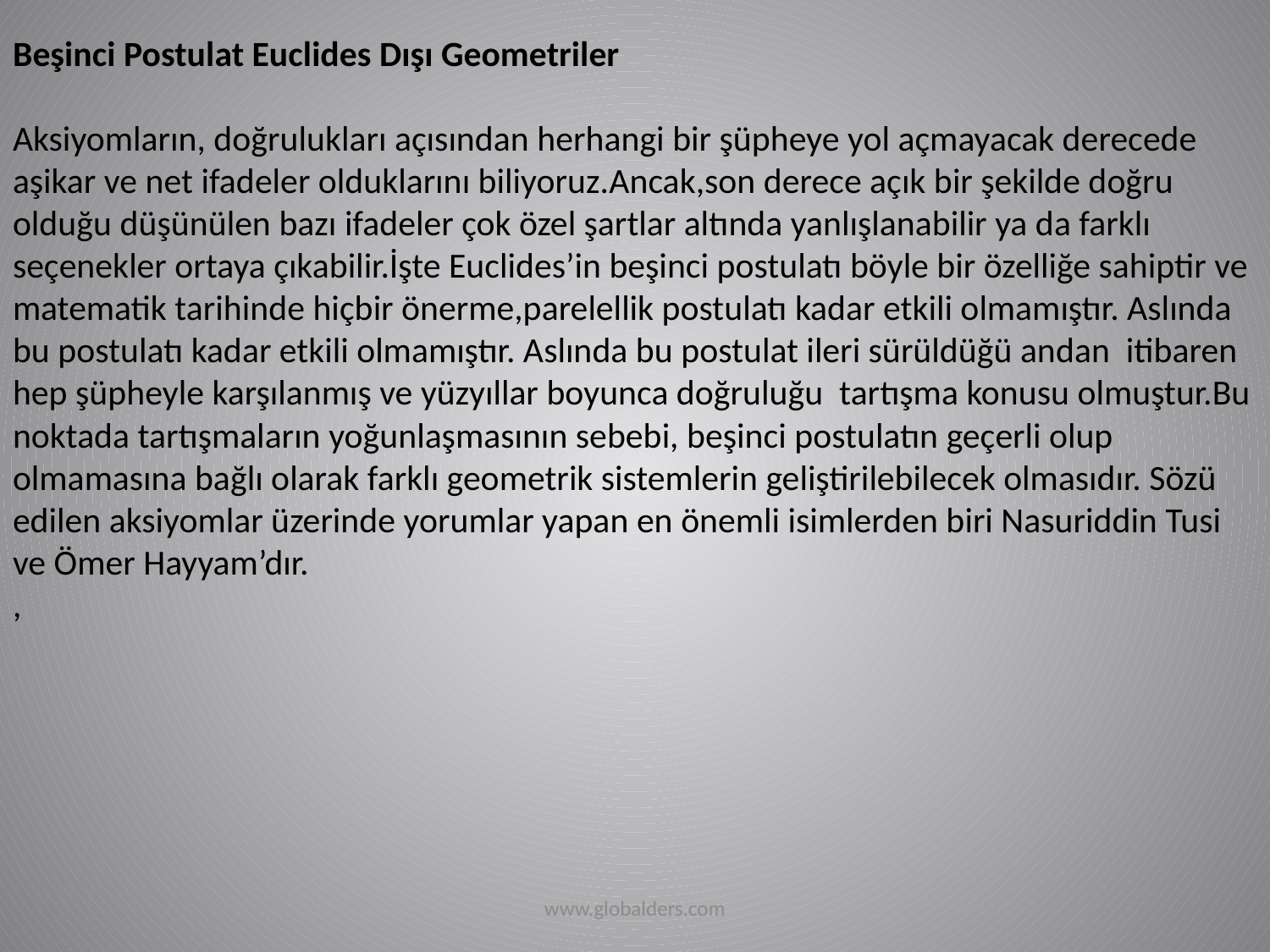

# Beşinci Postulat Euclides Dışı Geometriler Aksiyomların, doğrulukları açısından herhangi bir şüpheye yol açmayacak derecede aşikar ve net ifadeler olduklarını biliyoruz.Ancak,son derece açık bir şekilde doğru olduğu düşünülen bazı ifadeler çok özel şartlar altında yanlışlanabilir ya da farklı seçenekler ortaya çıkabilir.İşte Euclides’in beşinci postulatı böyle bir özelliğe sahiptir ve matematik tarihinde hiçbir önerme,parelellik postulatı kadar etkili olmamıştır. Aslında bu postulatı kadar etkili olmamıştır. Aslında bu postulat ileri sürüldüğü andan  itibaren hep şüpheyle karşılanmış ve yüzyıllar boyunca doğruluğu  tartışma konusu olmuştur.Bu noktada tartışmaların yoğunlaşmasının sebebi, beşinci postulatın geçerli olup  olmamasına bağlı olarak farklı geometrik sistemlerin geliştirilebilecek olmasıdır. Sözü edilen aksiyomlar üzerinde yorumlar yapan en önemli isimlerden biri Nasuriddin Tusi ve Ömer Hayyam’dır. ,
www.globalders.com